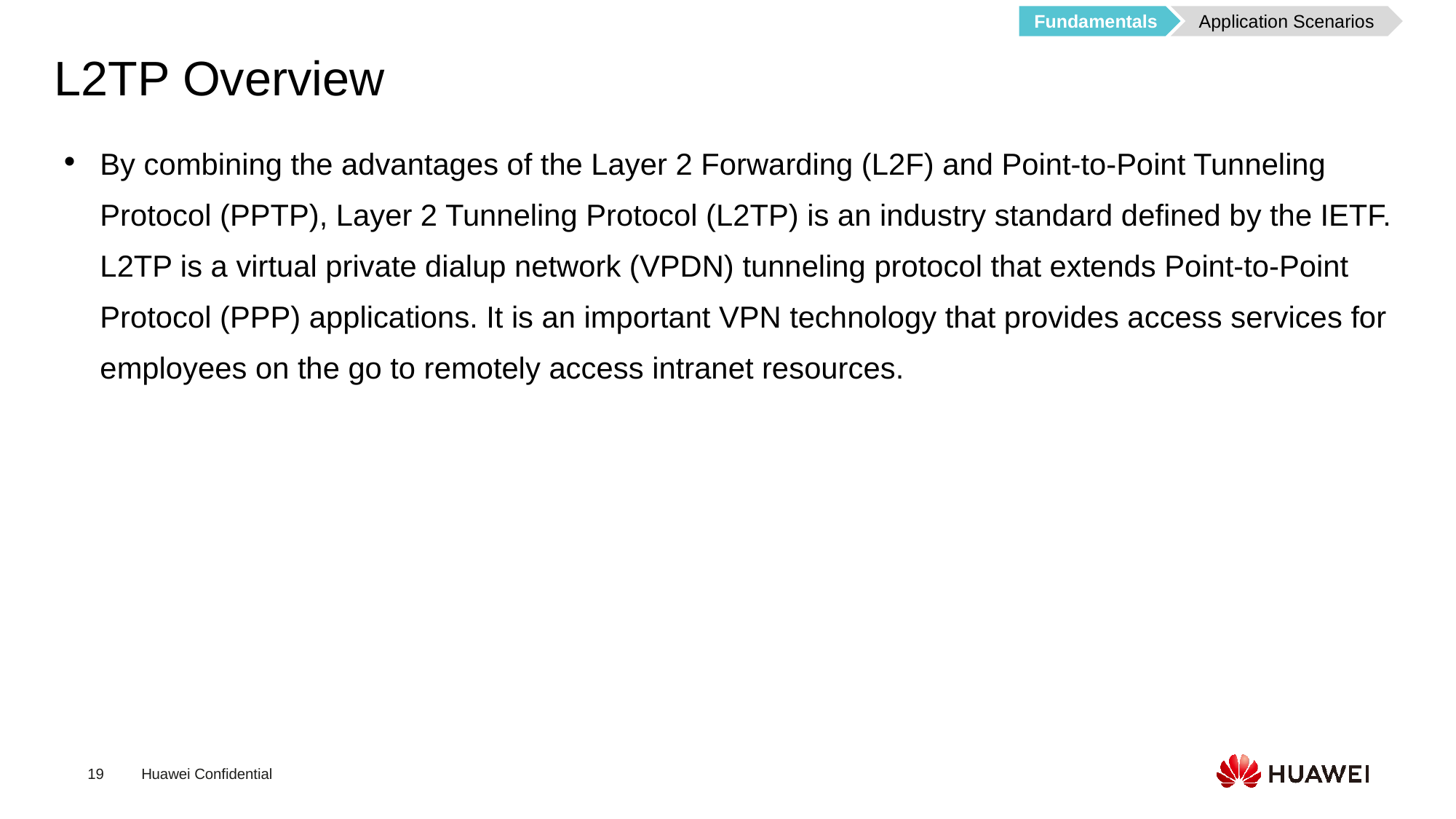

Fundamentals
Application Scenarios
# L2TP Overview
By combining the advantages of the Layer 2 Forwarding (L2F) and Point-to-Point Tunneling Protocol (PPTP), Layer 2 Tunneling Protocol (L2TP) is an industry standard defined by the IETF. L2TP is a virtual private dialup network (VPDN) tunneling protocol that extends Point-to-Point Protocol (PPP) applications. It is an important VPN technology that provides access services for employees on the go to remotely access intranet resources.